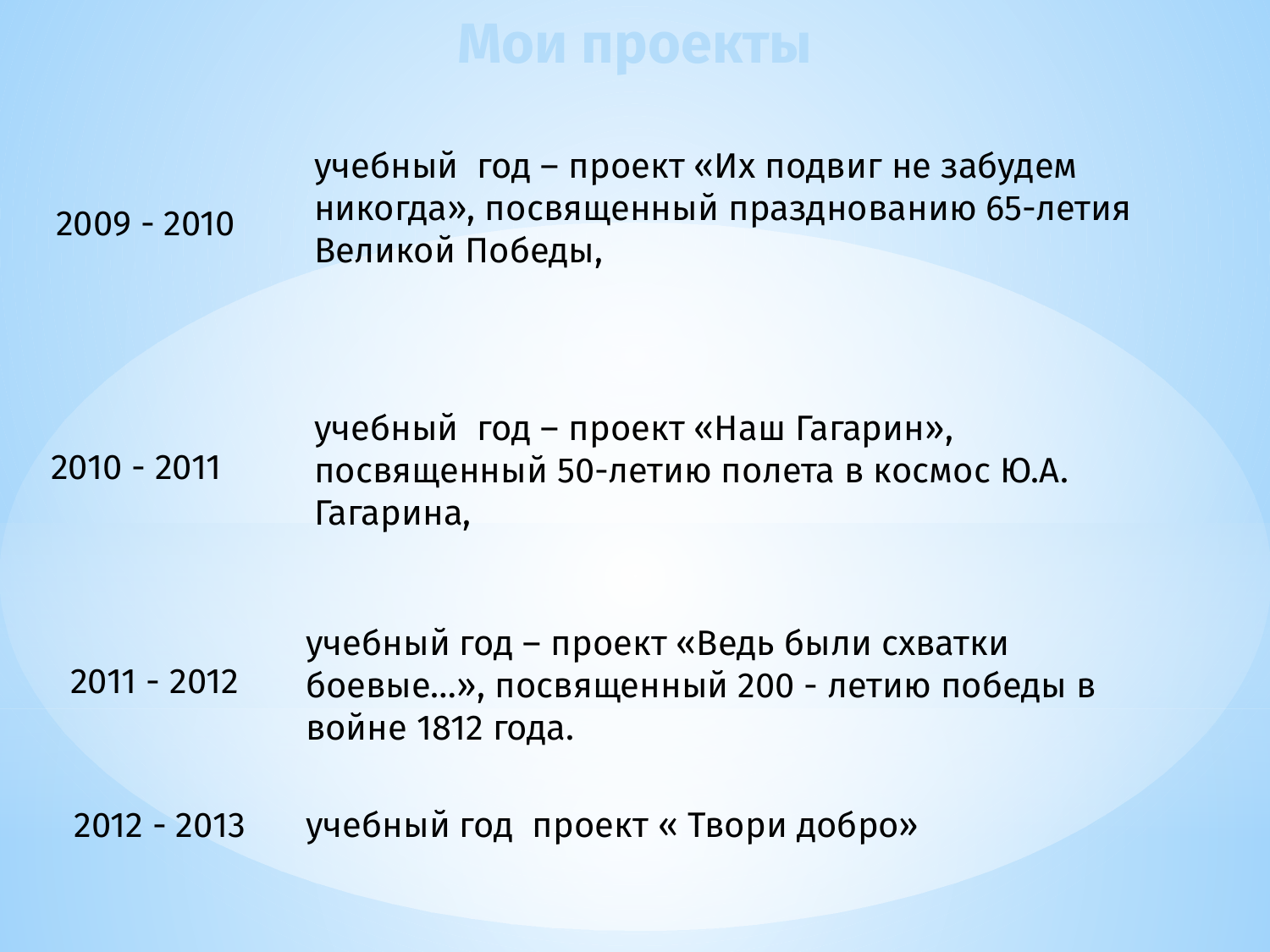

# Мои проекты
учебный  год – проект «Их подвиг не забудем никогда», посвященный празднованию 65-летия Великой Победы,
2009 - 2010
учебный  год – проект «Наш Гагарин», посвященный 50-летию полета в космос Ю.А. Гагарина,
2010 - 2011
учебный год – проект «Ведь были схватки боевые…», посвященный 200 - летию победы в войне 1812 года.
2011 - 2012
2012 - 2013
учебный год  проект « Твори добро»